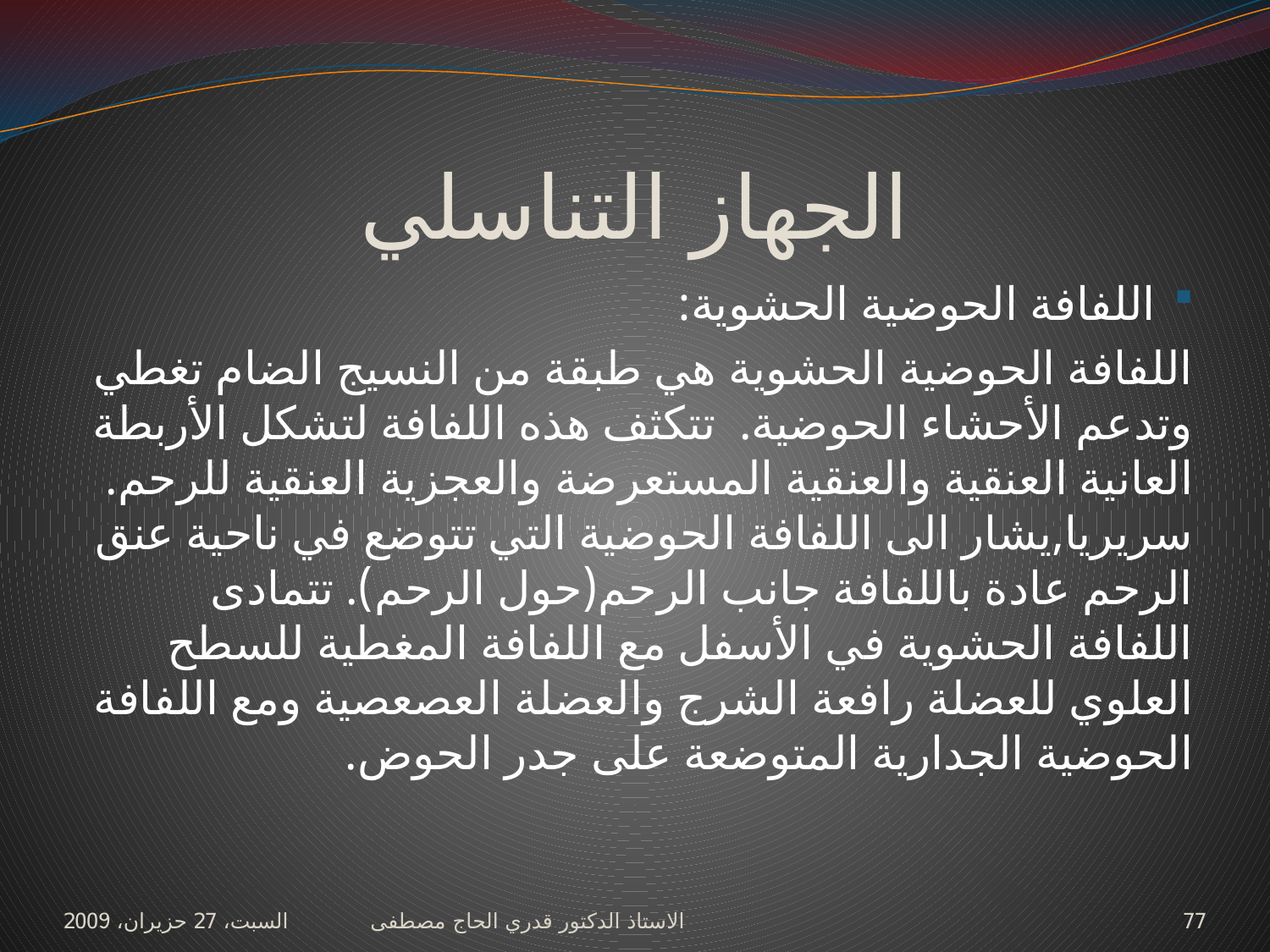

# الجهاز التناسلي
اللفافة الحوضية الحشوية:
اللفافة الحوضية الحشوية هي طبقة من النسيج الضام تغطي وتدعم الأحشاء الحوضية.  تتكثف هذه اللفافة لتشكل الأربطة العانية العنقية والعنقية المستعرضة والعجزية العنقية للرحم. سريريا,يشار الى اللفافة الحوضية التي تتوضع في ناحية عنق الرحم عادة باللفافة جانب الرحم(حول الرحم). تتمادى  اللفافة الحشوية في الأسفل مع اللفافة المغطية للسطح العلوي للعضلة رافعة الشرج والعضلة العصعصية ومع اللفافة الحوضية الجدارية المتوضعة على جدر الحوض.

السبت، 27 حزيران، 2009
الاستاذ الدكتور قدري الحاج مصطفى
77